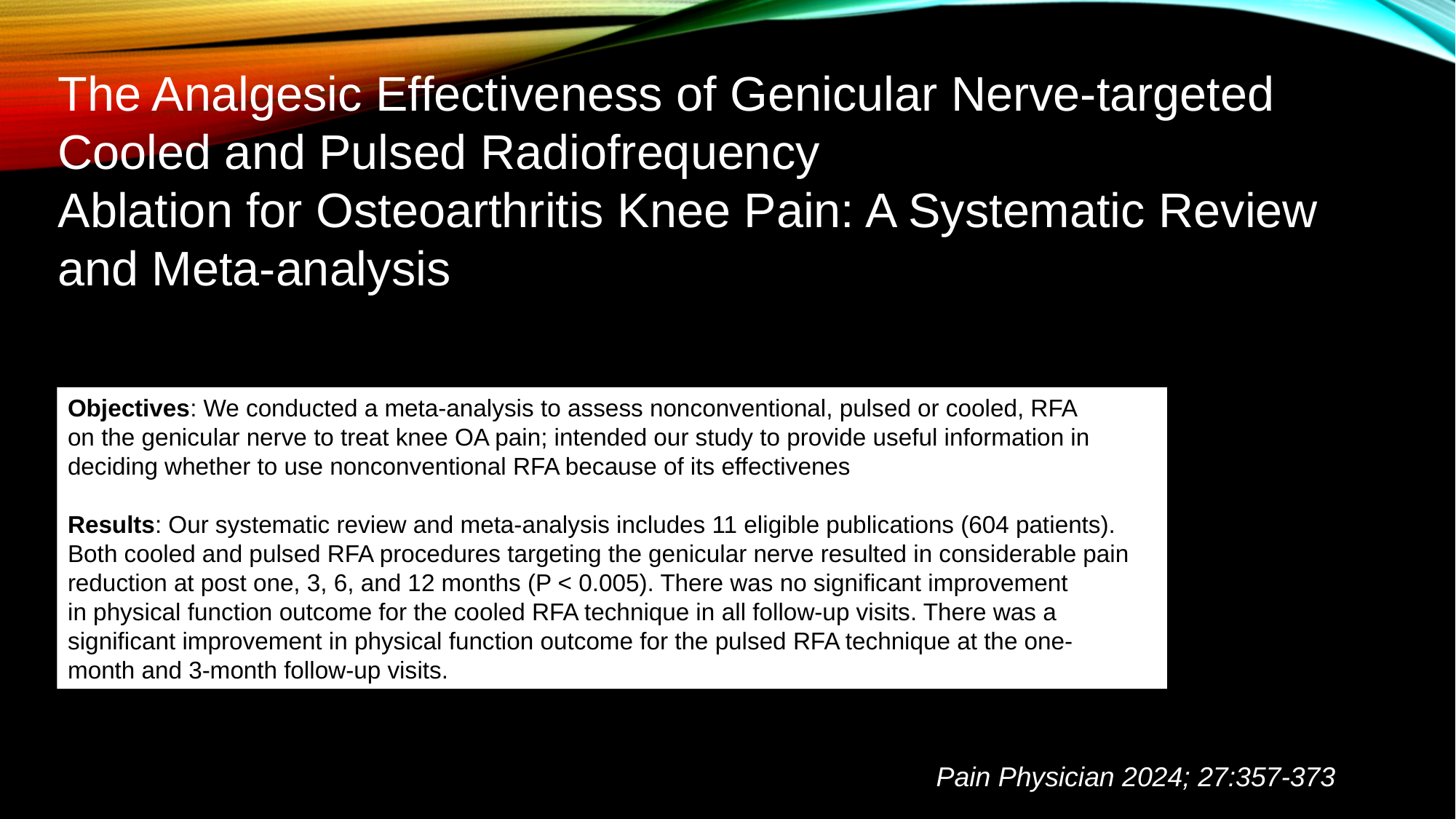

The Analgesic Effectiveness of Genicular Nerve-targeted Cooled and Pulsed Radiofrequency
Ablation for Osteoarthritis Knee Pain: A Systematic Review and Meta-analysis
Objectives: We conducted a meta-analysis to assess nonconventional, pulsed or cooled, RFA
on the genicular nerve to treat knee OA pain; intended our study to provide useful information in
deciding whether to use nonconventional RFA because of its effectivenes

Results: Our systematic review and meta-analysis includes 11 eligible publications (604 patients).
Both cooled and pulsed RFA procedures targeting the genicular nerve resulted in considerable pain
reduction at post one, 3, 6, and 12 months (P < 0.005). There was no significant improvement
in physical function outcome for the cooled RFA technique in all follow-up visits. There was a
significant improvement in physical function outcome for the pulsed RFA technique at the one-
month and 3-month follow-up visits.
Pain Physician 2024; 27:357-373